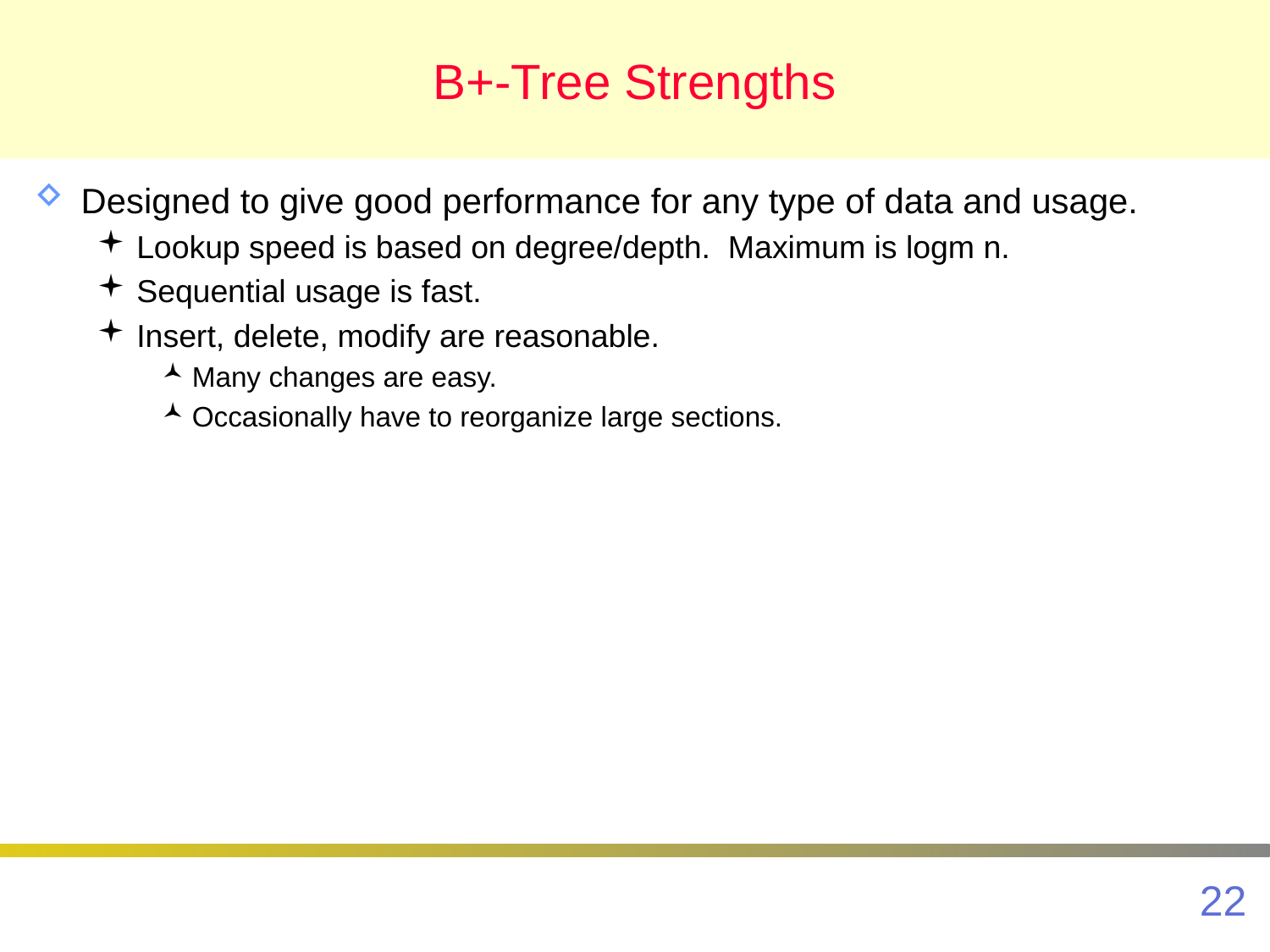

# B+-Tree Strengths
Designed to give good performance for any type of data and usage.
Lookup speed is based on degree/depth.  Maximum is logm n.
Sequential usage is fast.
Insert, delete, modify are reasonable.
Many changes are easy.
Occasionally have to reorganize large sections.
22